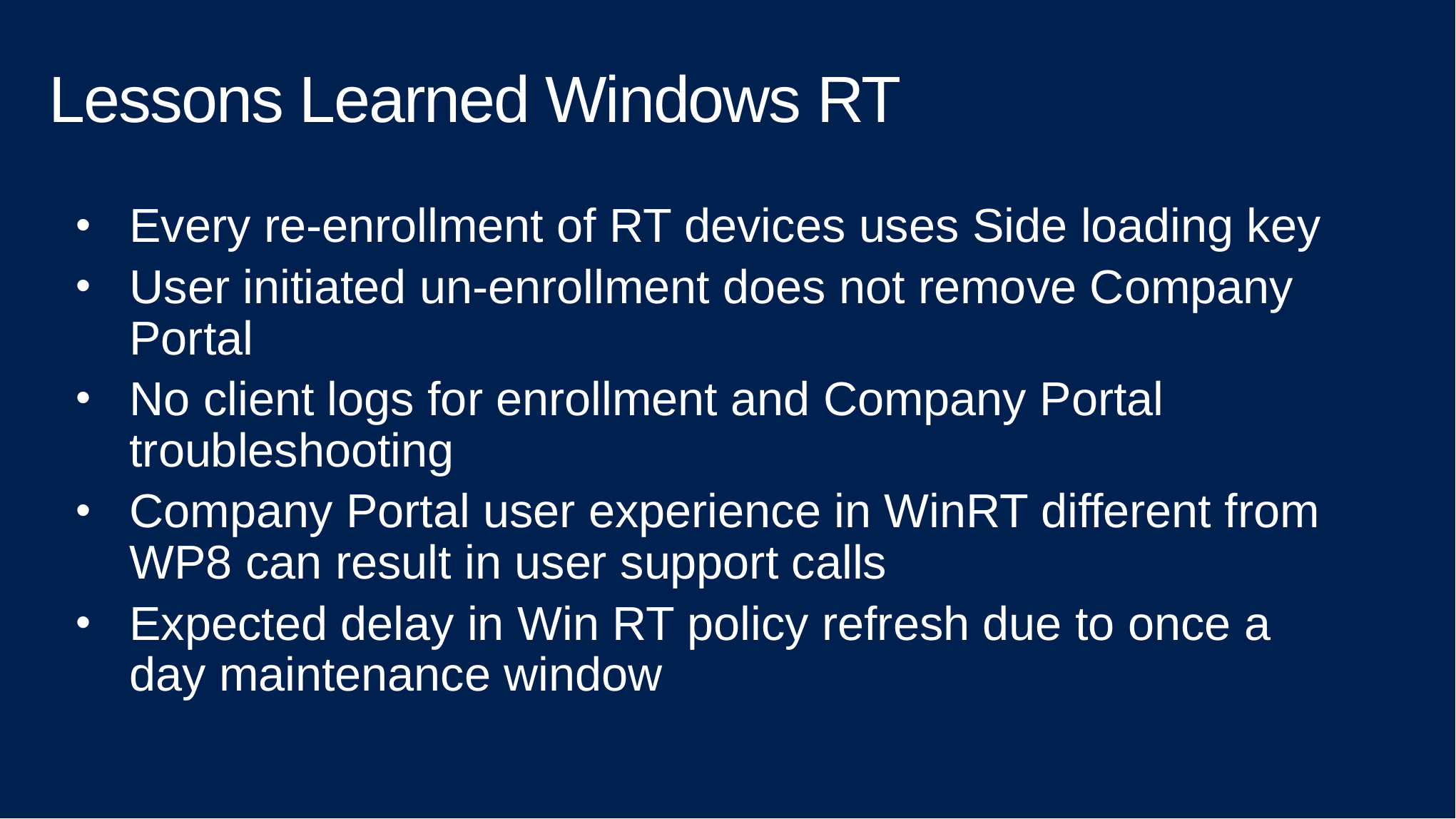

# Lessons Learned Windows RT
Every re-enrollment of RT devices uses Side loading key
User initiated un-enrollment does not remove Company Portal
No client logs for enrollment and Company Portal troubleshooting
Company Portal user experience in WinRT different from WP8 can result in user support calls
Expected delay in Win RT policy refresh due to once a day maintenance window